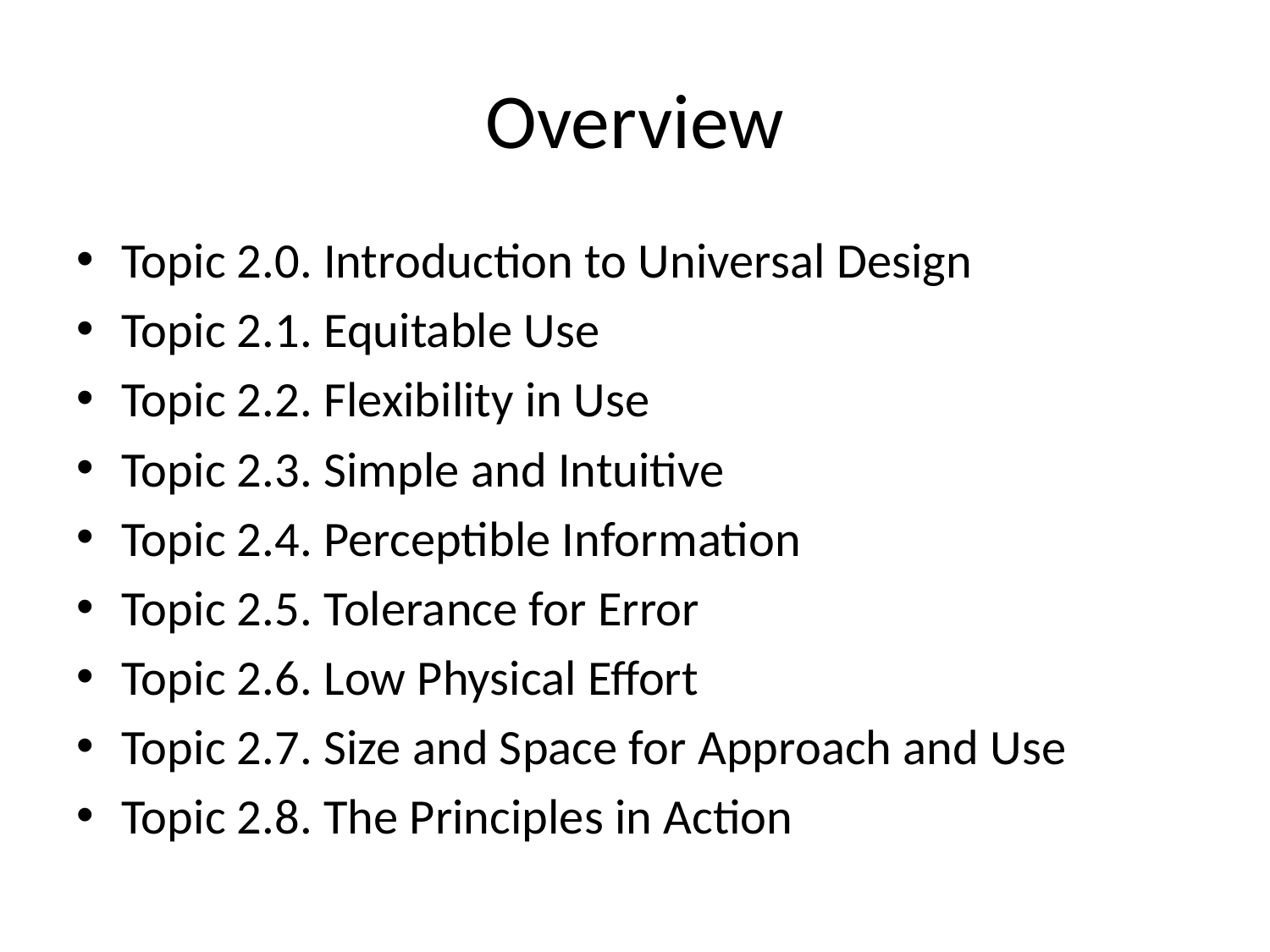

# Overview
Topic 2.0. Introduction to Universal Design
Topic 2.1. Equitable Use
Topic 2.2. Flexibility in Use
Topic 2.3. Simple and Intuitive
Topic 2.4. Perceptible Information
Topic 2.5. Tolerance for Error
Topic 2.6. Low Physical Effort
Topic 2.7. Size and Space for Approach and Use
Topic 2.8. The Principles in Action